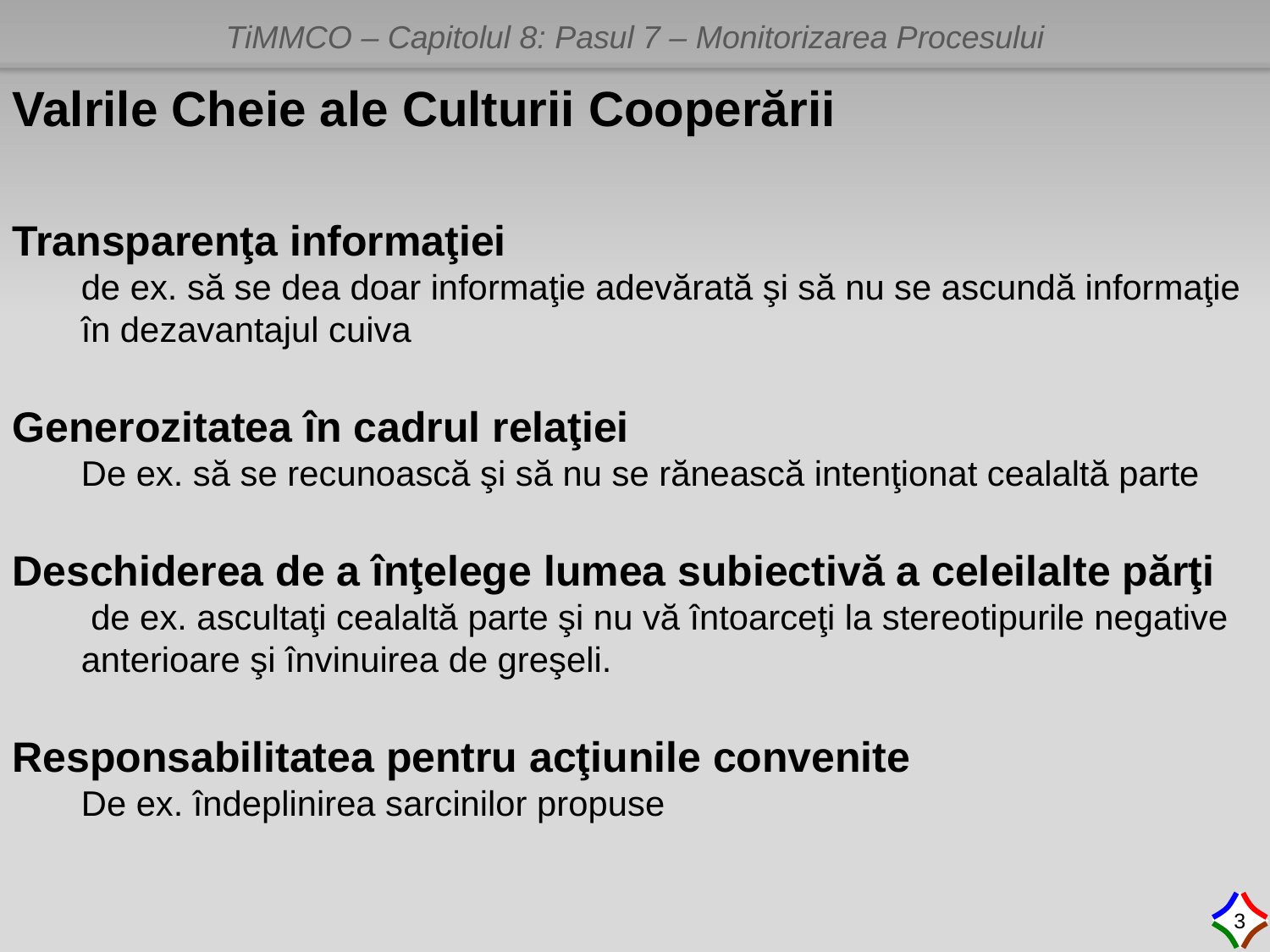

Valrile Cheie ale Culturii Cooperării
Transparenţa informaţiei
de ex. să se dea doar informaţie adevărată şi să nu se ascundă informaţie în dezavantajul cuiva

Generozitatea în cadrul relaţiei
De ex. să se recunoască şi să nu se rănească intenţionat cealaltă parte

Deschiderea de a înţelege lumea subiectivă a celeilalte părţi
 de ex. ascultaţi cealaltă parte şi nu vă întoarceţi la stereotipurile negative anterioare şi învinuirea de greşeli.

Responsabilitatea pentru acţiunile convenite
De ex. îndeplinirea sarcinilor propuse